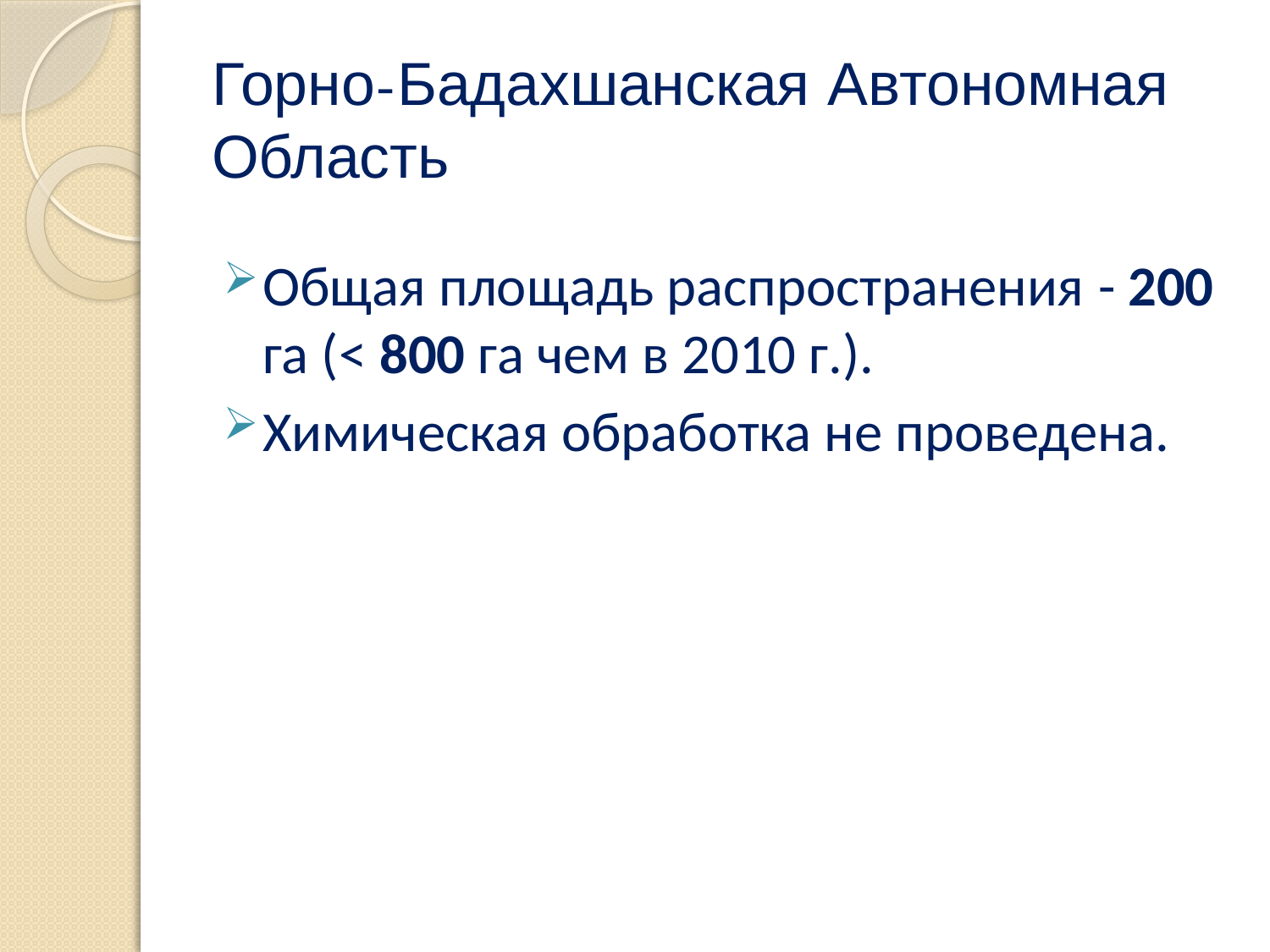

# Горно-Бадахшанская Автономная Область
Общая площадь распространения - 200 га (< 800 га чем в 2010 г.).
Химическая обработка не проведена.